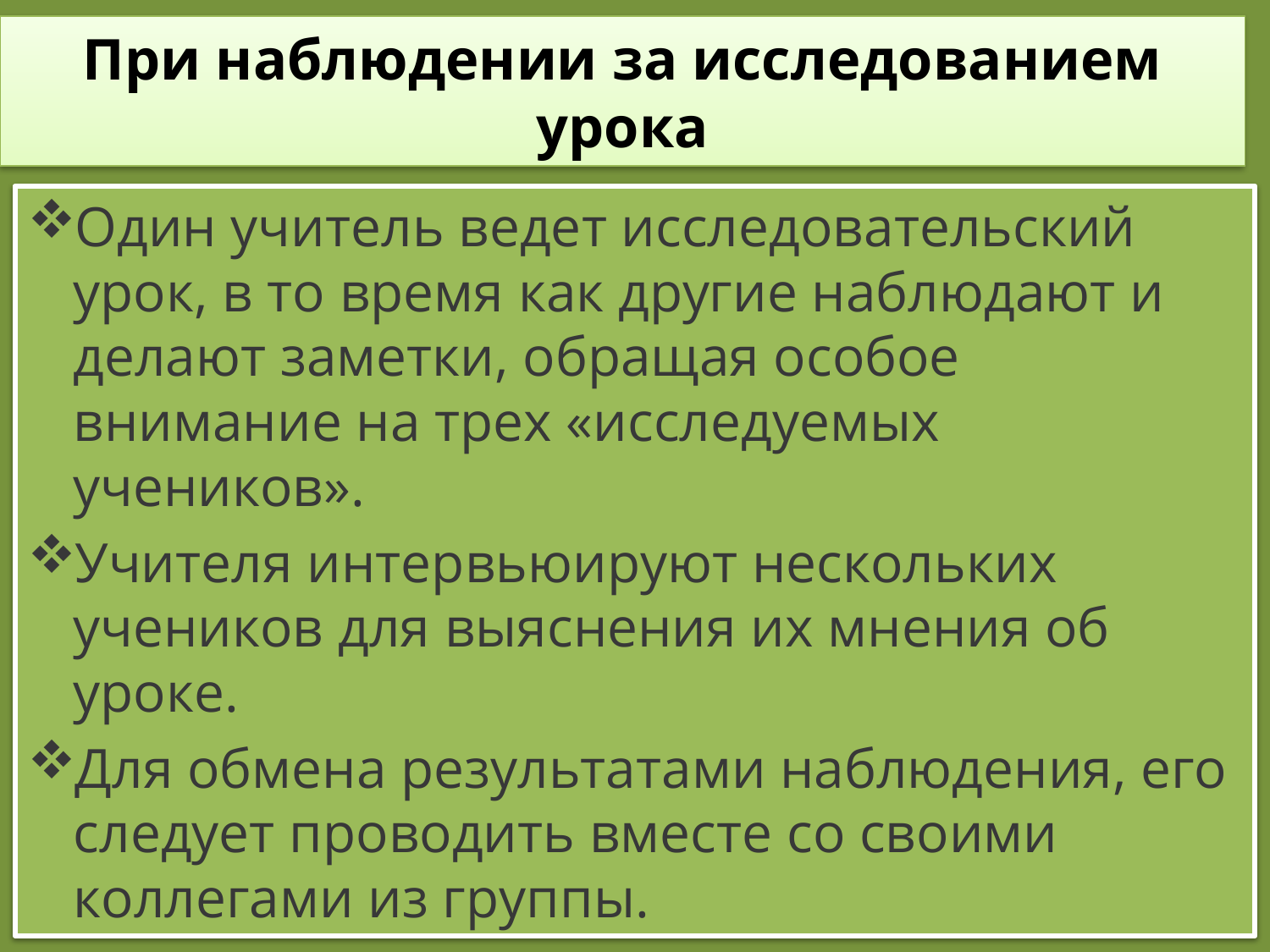

# При наблюдении за исследованием урока
Один учитель ведет исследовательский урок, в то время как другие наблюдают и делают заметки, обращая особое внимание на трех «исследуемых учеников».
Учителя интервьюируют нескольких учеников для выяснения их мнения об уроке.
Для обмена результатами наблюдения, его следует проводить вместе со своими коллегами из группы.